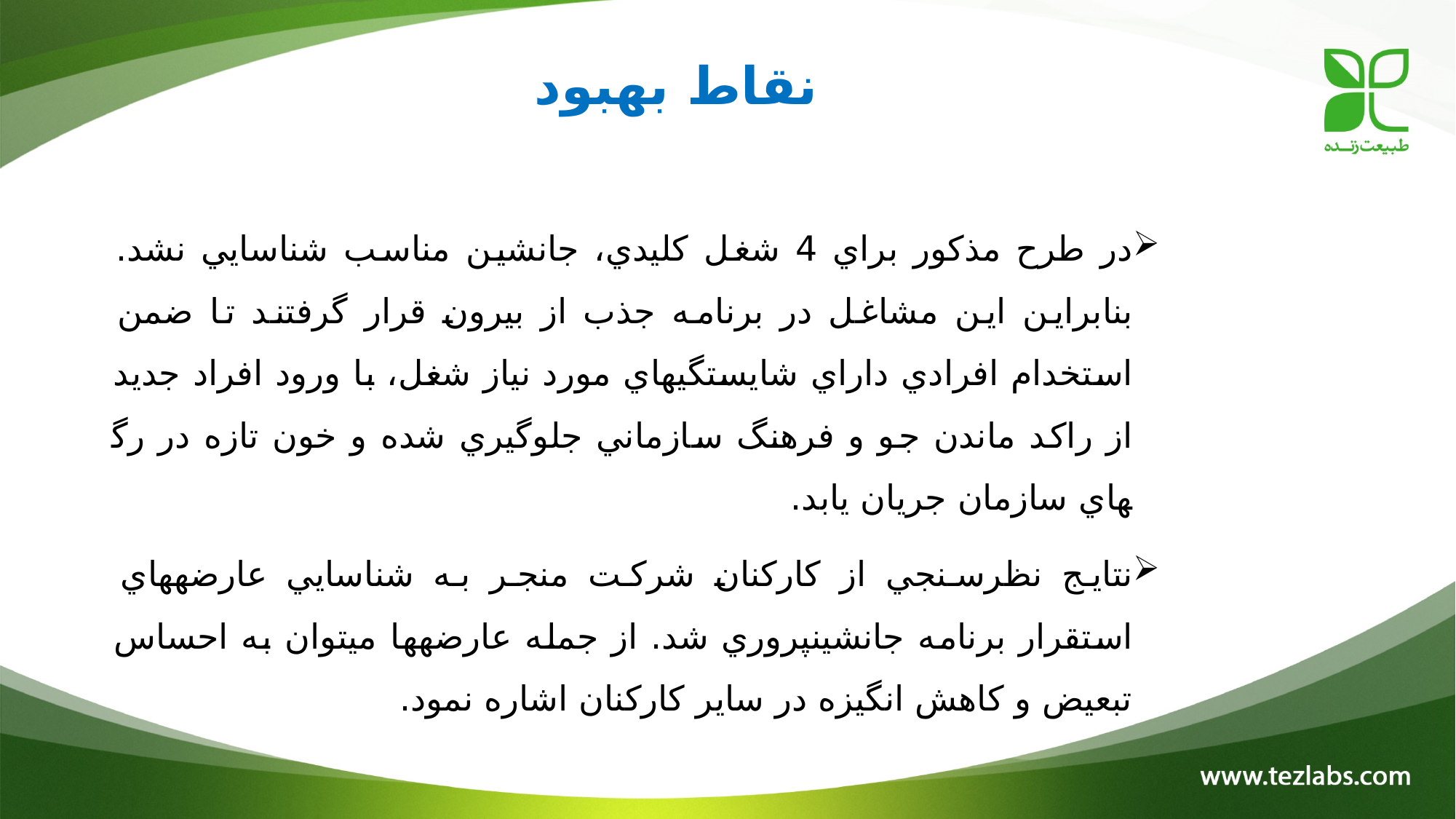

# نقاط بهبود
در طرح مذکور براي 4 شغل کليدي، جانشين مناسب شناسايي نشد. بنابراين اين مشاغل در برنامه جذب از بيرون قرار گرفتند تا ضمن استخدام افرادي داراي شايستگي­هاي مورد نياز شغل، با ورود افراد جديد از راکد ماندن جو و فرهنگ سازماني جلوگيري شده و خون تازه در رگ­هاي سازمان جريان يابد.
نتايج نظرسنجي از کارکنان شرکت منجر به شناسايي عارضه­هاي استقرار برنامه جانشين­پروري شد. از جمله عارضه­ها مي­توان به احساس تبعيض و کاهش انگيزه در ساير کارکنان اشاره نمود.